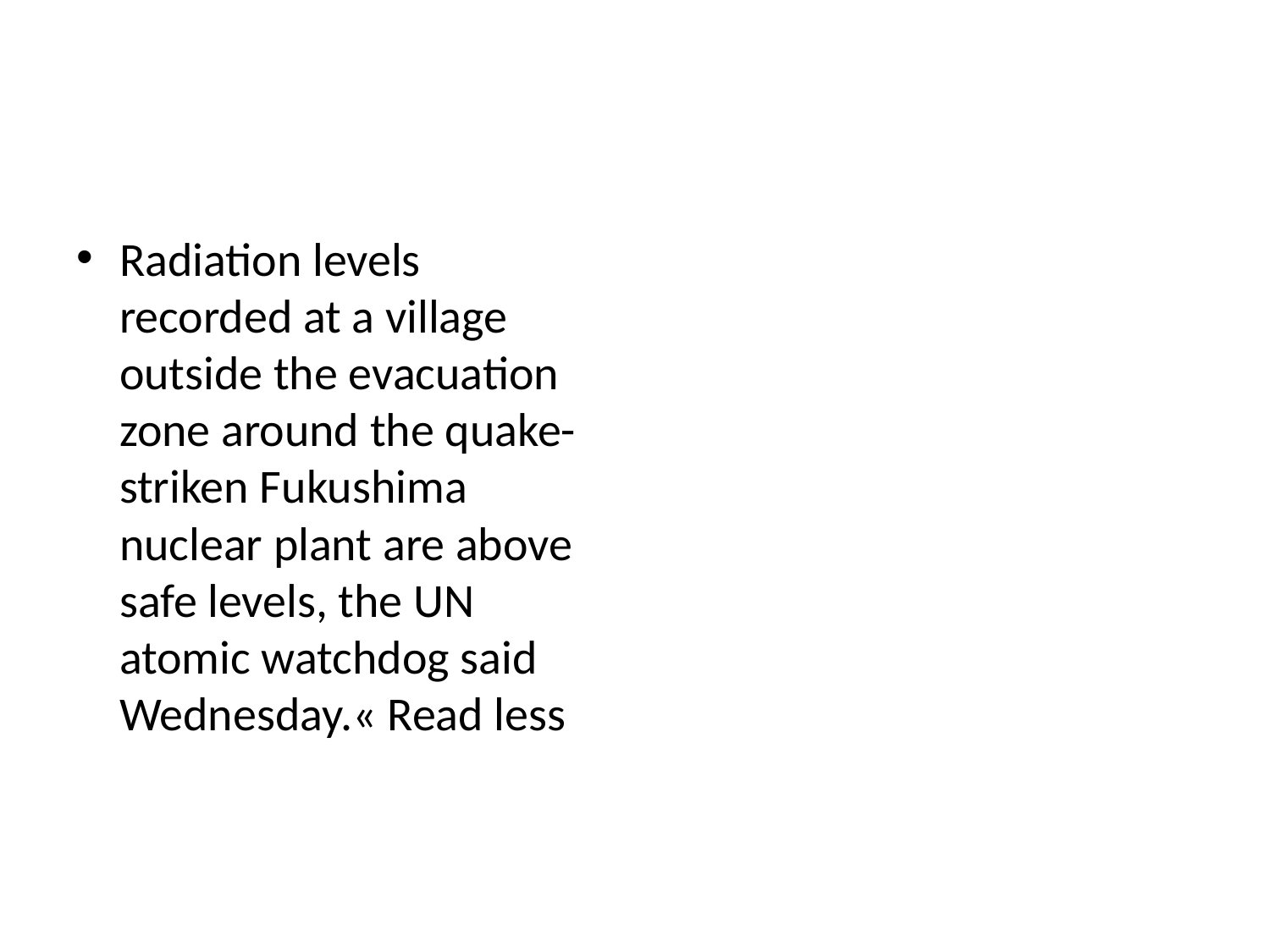

#
Radiation levels recorded at a village outside the evacuation zone around the quake-striken Fukushima nuclear plant are above safe levels, the UN atomic watchdog said Wednesday.« Read less